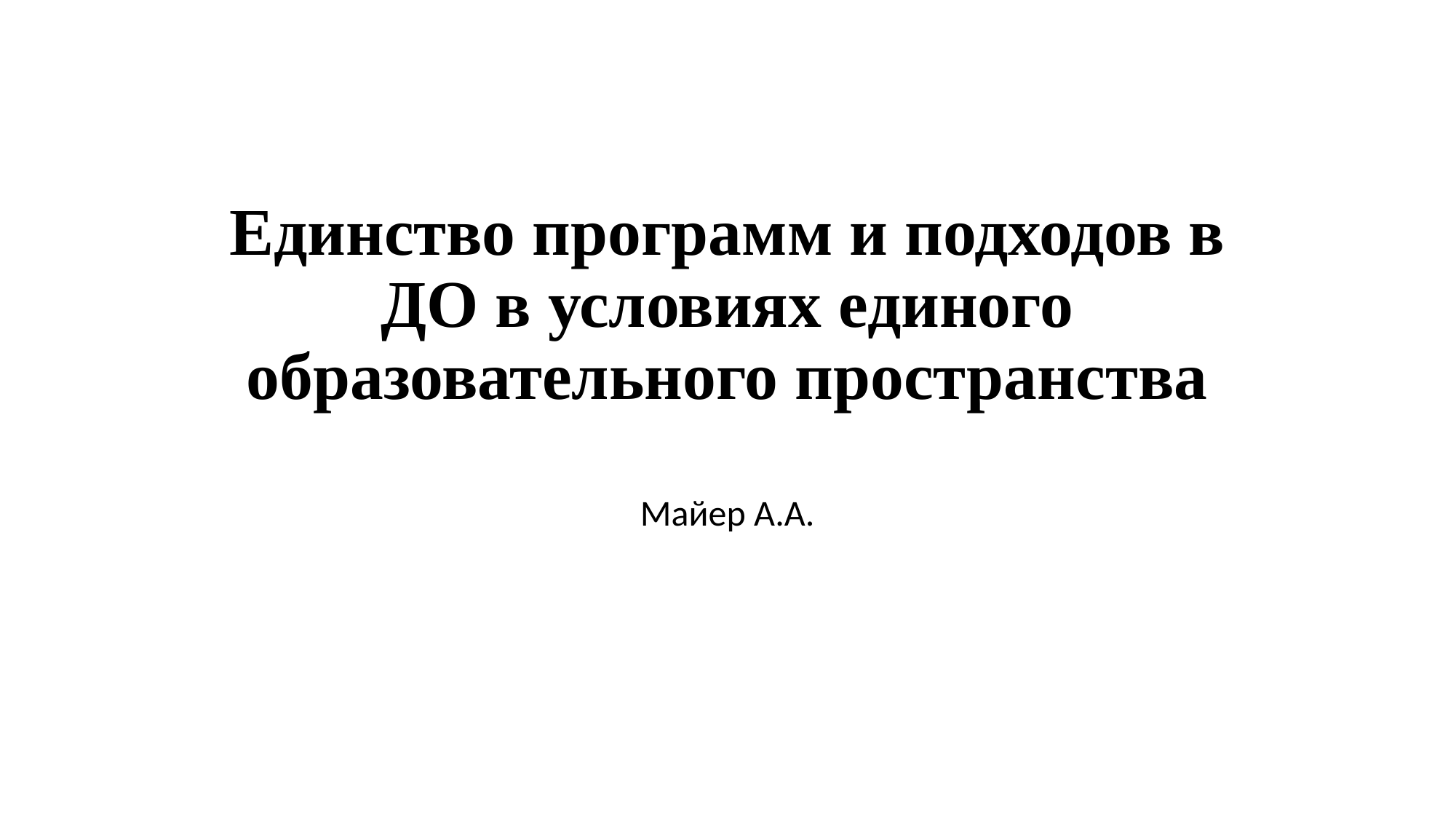

# Единство программ и подходов в ДО в условиях единого образовательного пространства

Майер А.А.